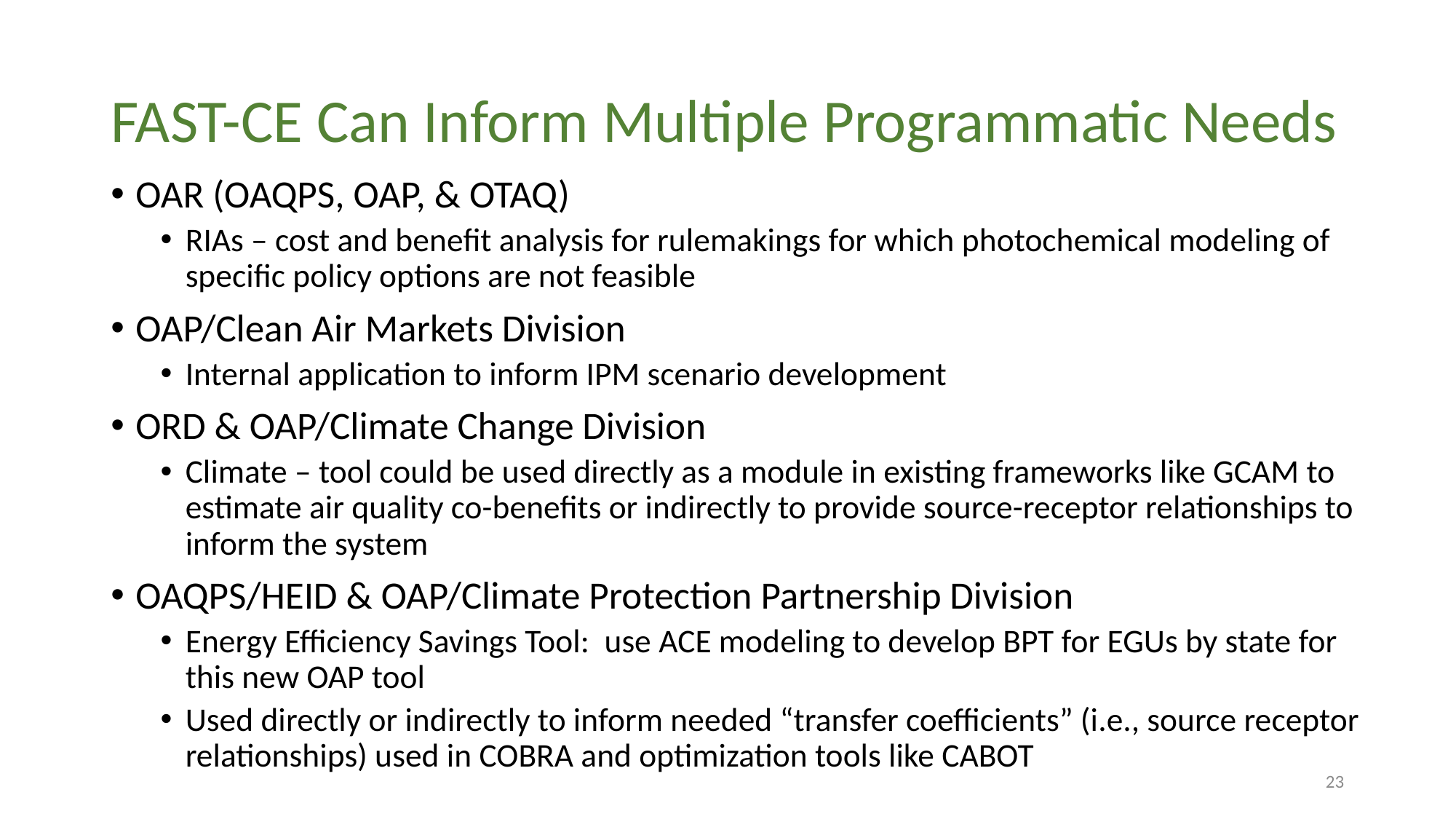

# FAST-CE Can Inform Multiple Programmatic Needs
OAR (OAQPS, OAP, & OTAQ)
RIAs – cost and benefit analysis for rulemakings for which photochemical modeling of specific policy options are not feasible
OAP/Clean Air Markets Division
Internal application to inform IPM scenario development
ORD & OAP/Climate Change Division
Climate – tool could be used directly as a module in existing frameworks like GCAM to estimate air quality co-benefits or indirectly to provide source-receptor relationships to inform the system
OAQPS/HEID & OAP/Climate Protection Partnership Division
Energy Efficiency Savings Tool:  use ACE modeling to develop BPT for EGUs by state for this new OAP tool
Used directly or indirectly to inform needed “transfer coefficients” (i.e., source receptor relationships) used in COBRA and optimization tools like CABOT

23